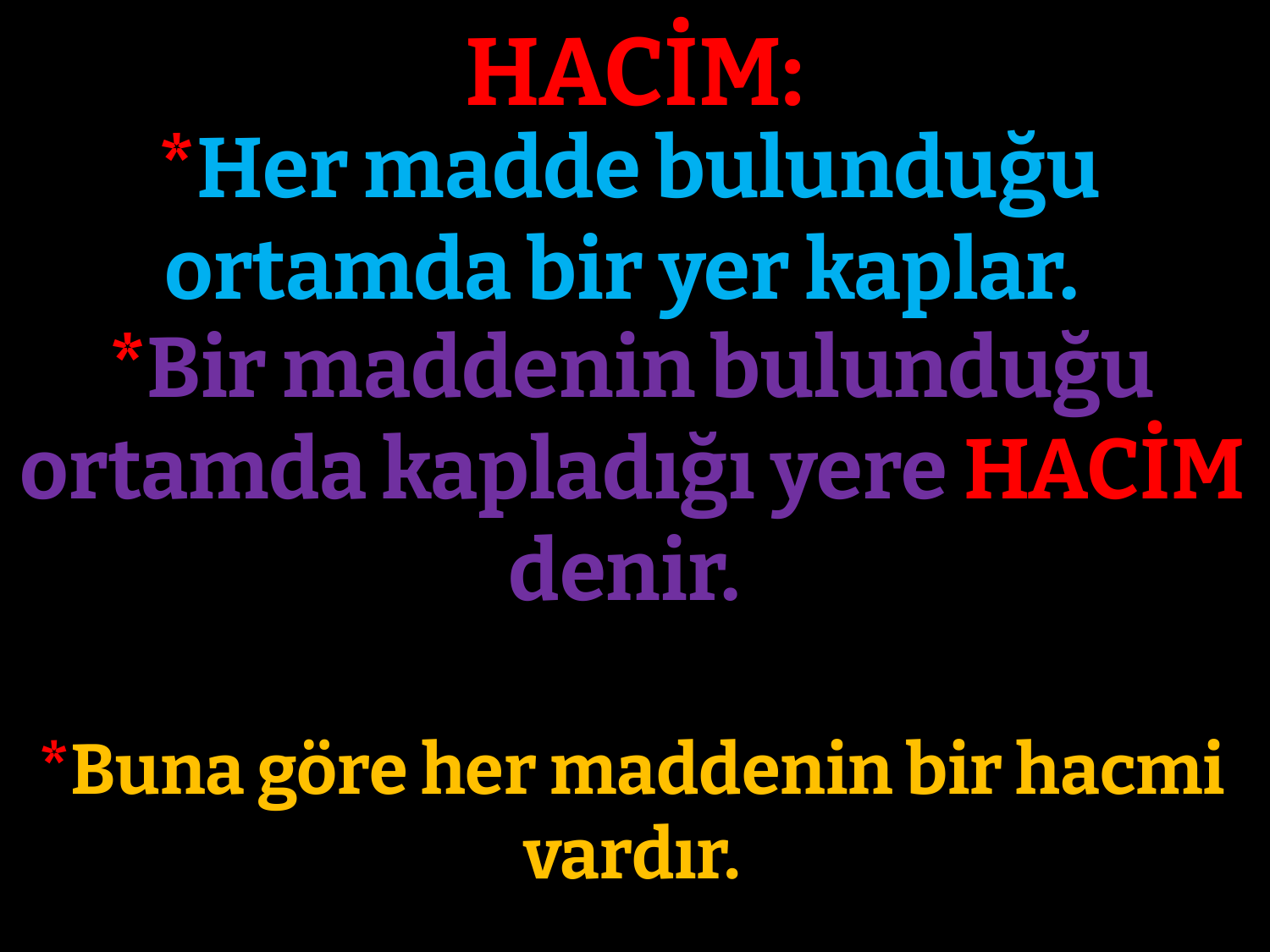

HACİM:
*Her madde bulunduğu ortamda bir yer kaplar.
#
*Bir maddenin bulunduğu ortamda kapladığı yere HACİM denir.
*Buna göre her maddenin bir hacmi vardır.